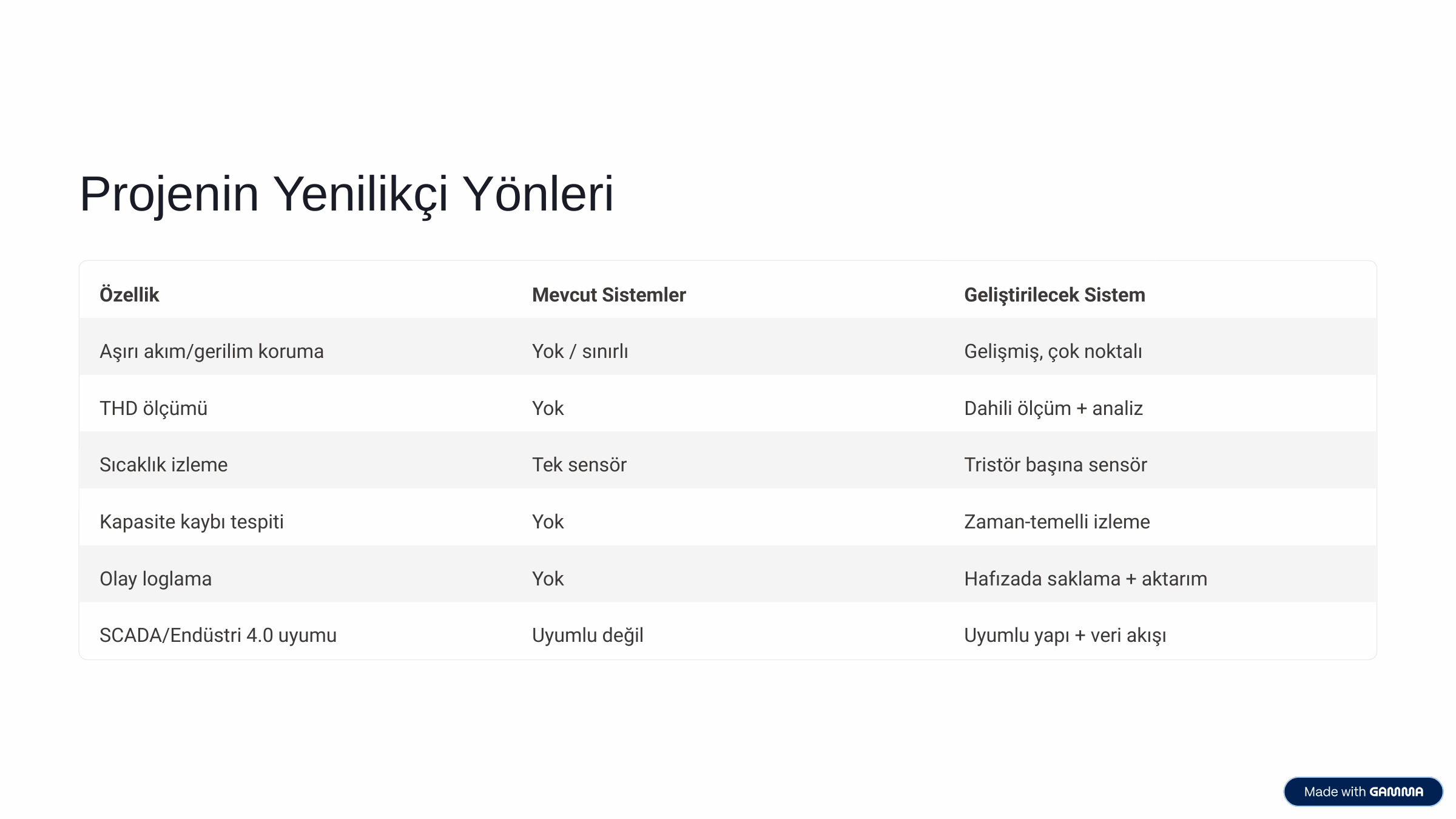

Projenin Yenilikçi Yönleri

Özellik
Mevcut Sistemler
Geliştirilecek Sistem

Aşırı akım/gerilim koruma
Yok / sınırlı
Gelişmiş, çok noktalı

THD ölçümü
Yok
Dahili ölçüm + analiz

Sıcaklık izleme
Tek sensör
Tristör başına sensör

Kapasite kaybı tespiti
Yok
Zaman-temelli izleme

Olay loglama
Yok
Hafızada saklama + aktarım

SCADA/Endüstri 4.0 uyumu
Uyumlu değil
Uyumlu yapı + veri akışı